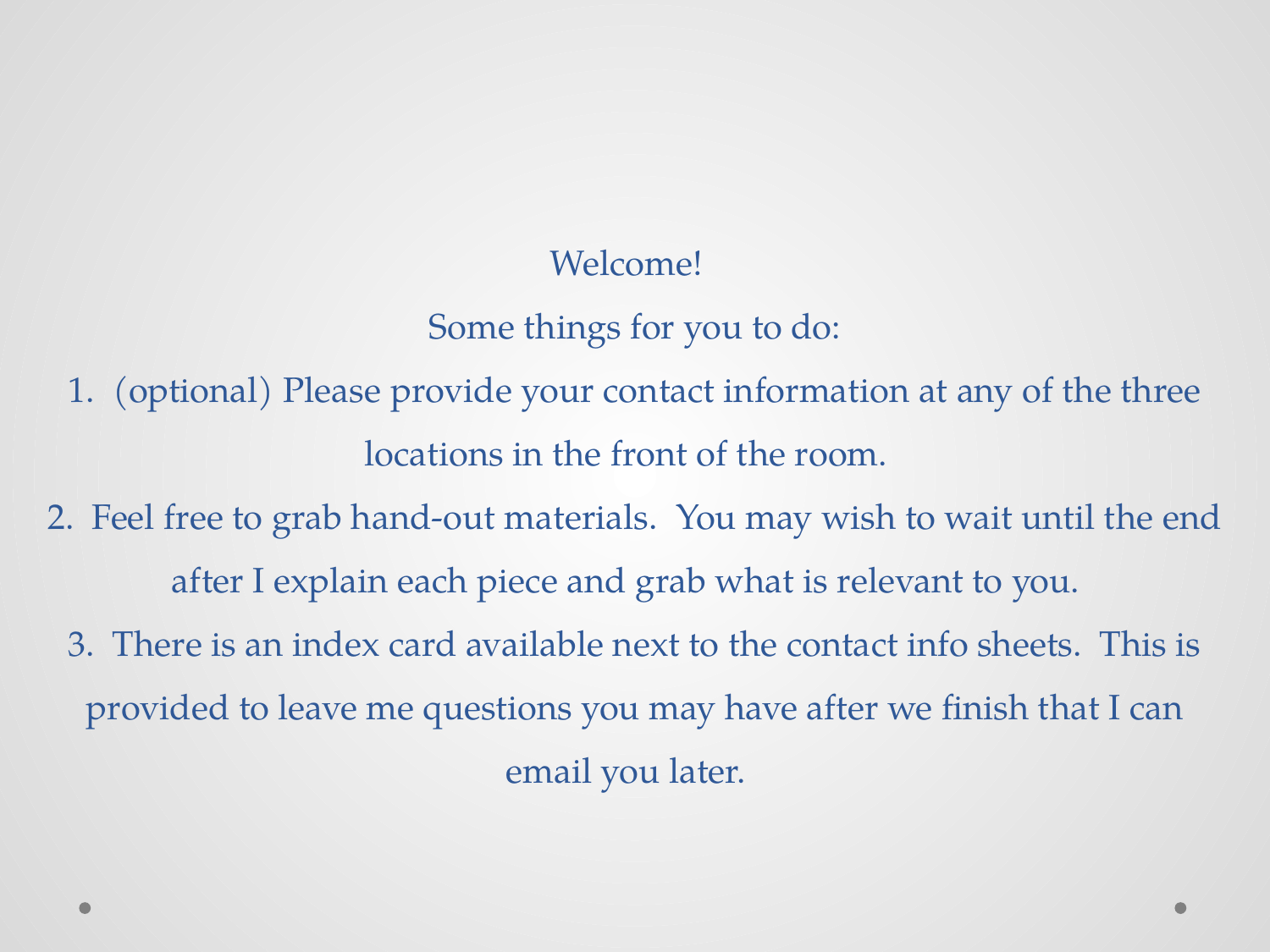

# Welcome! Some things for you to do: 1.  (optional) Please provide your contact information at any of the three locations in the front of the room. 2.  Feel free to grab hand-out materials.  You may wish to wait until the end after I explain each piece and grab what is relevant to you. 3.  There is an index card available next to the contact info sheets.  This is provided to leave me questions you may have after we finish that I can email you later.